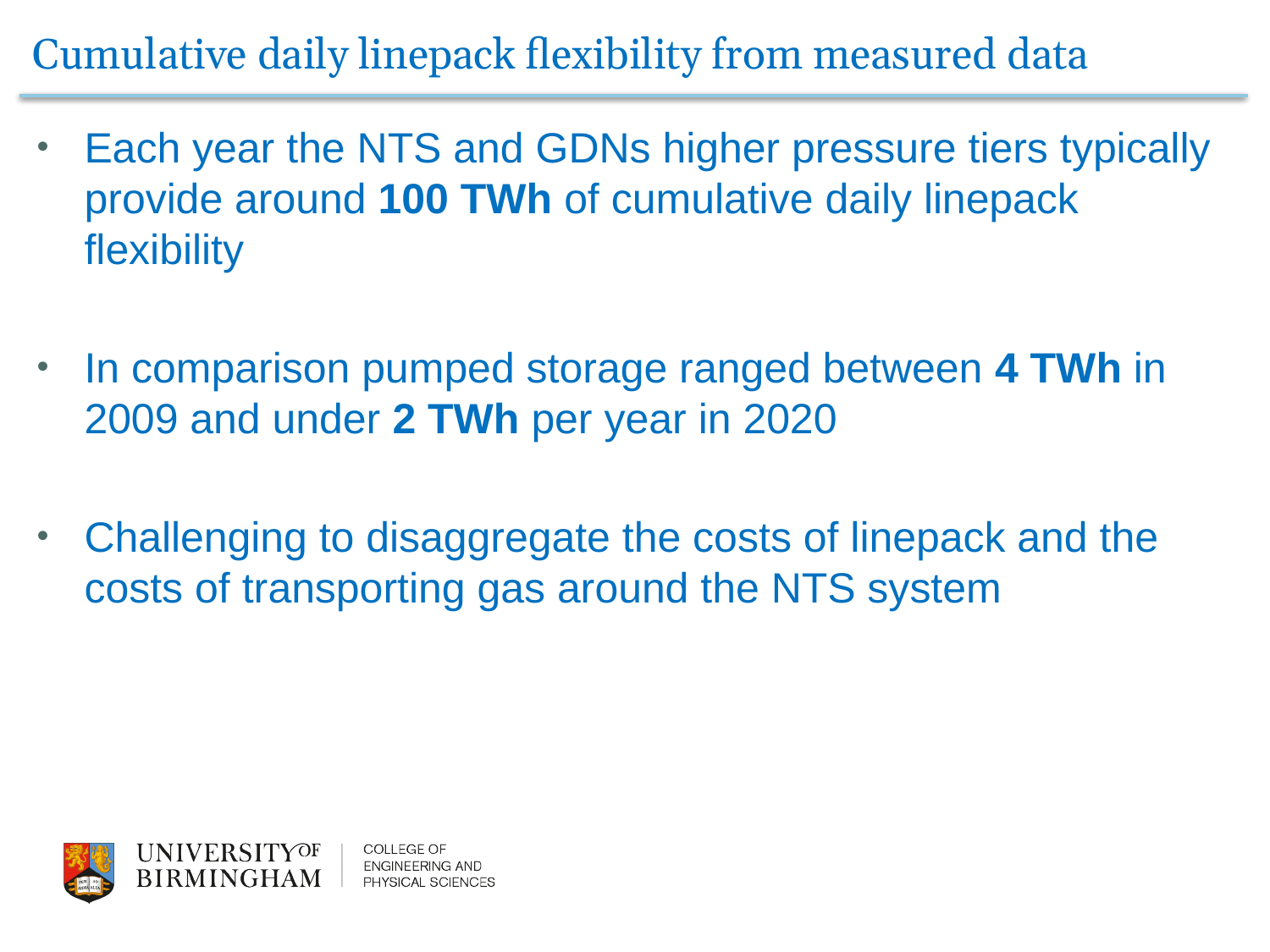

# Cumulative daily linepack flexibility from measured data
Each year the NTS and GDNs higher pressure tiers typically provide around 100 TWh of cumulative daily linepack flexibility

In comparison pumped storage ranged between 4 TWh in 2009 and under 2 TWh per year in 2020

Challenging to disaggregate the costs of linepack and the costs of transporting gas around the NTS system